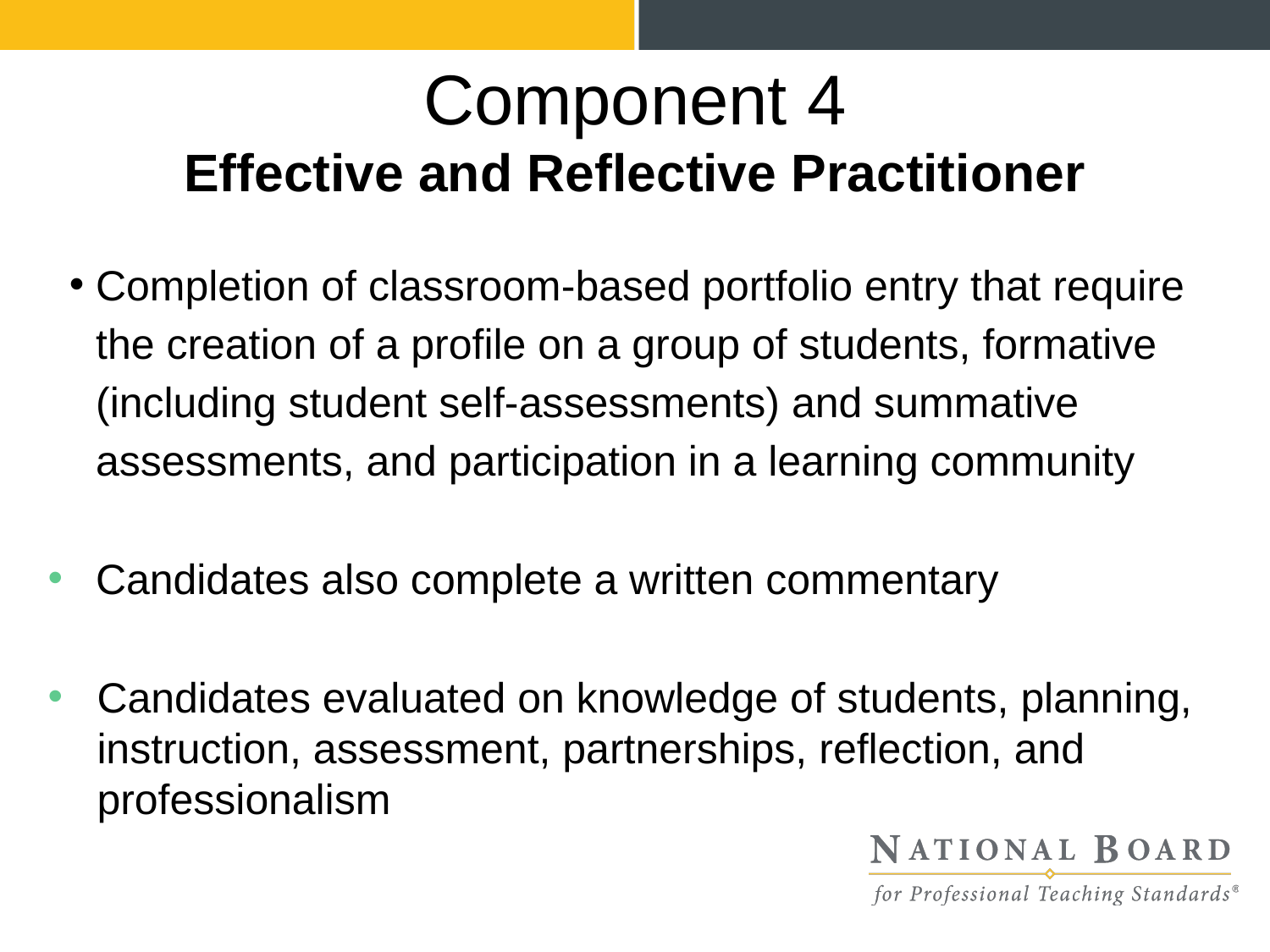

# Component 4
Effective and Reflective Practitioner

Completion of classroom-based portfolio entry that require the creation of a profile on a group of students, formative (including student self-assessments) and summative assessments, and participation in a learning community

Candidates also complete a written commentary

Candidates evaluated on knowledge of students, planning, instruction, assessment, partnerships, reflection, and professionalism